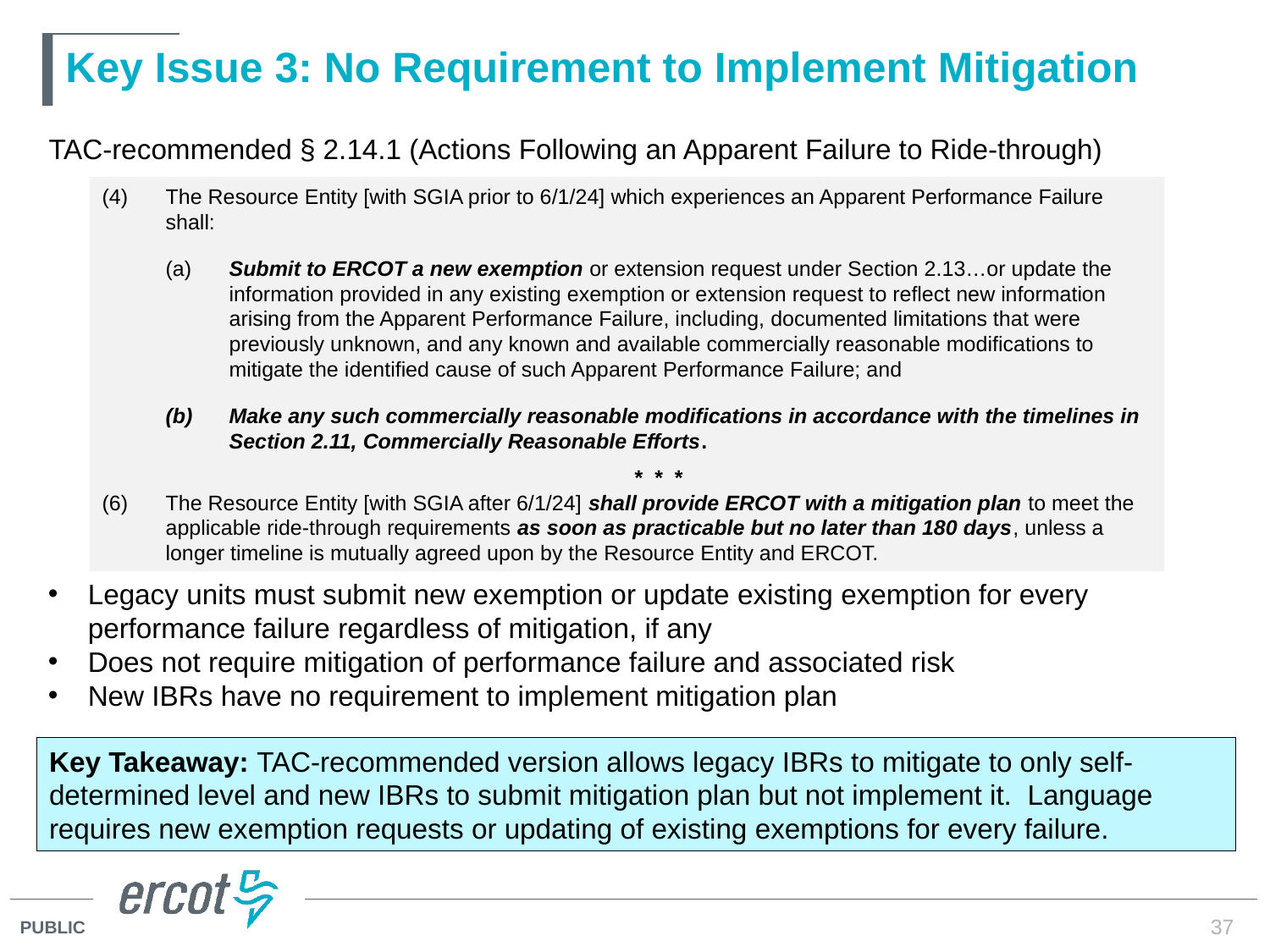

# Key Issue 3: No Requirement to Implement Mitigation
TAC-recommended § 2.14.1 (Actions Following an Apparent Failure to Ride-through)
(4)	The Resource Entity [with SGIA prior to 6/1/24] which experiences an Apparent Performance Failure shall:
(a)	Submit to ERCOT a new exemption or extension request under Section 2.13…or update the information provided in any existing exemption or extension request to reflect new information arising from the Apparent Performance Failure, including, documented limitations that were previously unknown, and any known and available commercially reasonable modifications to mitigate the identified cause of such Apparent Performance Failure; and
Make any such commercially reasonable modifications in accordance with the timelines in Section 2.11, Commercially Reasonable Efforts.
*  *  *
(6)	The Resource Entity [with SGIA after 6/1/24] shall provide ERCOT with a mitigation plan to meet the applicable ride-through requirements as soon as practicable but no later than 180 days, unless a longer timeline is mutually agreed upon by the Resource Entity and ERCOT.
Legacy units must submit new exemption or update existing exemption for every performance failure regardless of mitigation, if any
Does not require mitigation of performance failure and associated risk
New IBRs have no requirement to implement mitigation plan
Key Takeaway: TAC-recommended version allows legacy IBRs to mitigate to only self-determined level and new IBRs to submit mitigation plan but not implement it.  Language requires new exemption requests or updating of existing exemptions for every failure.
37